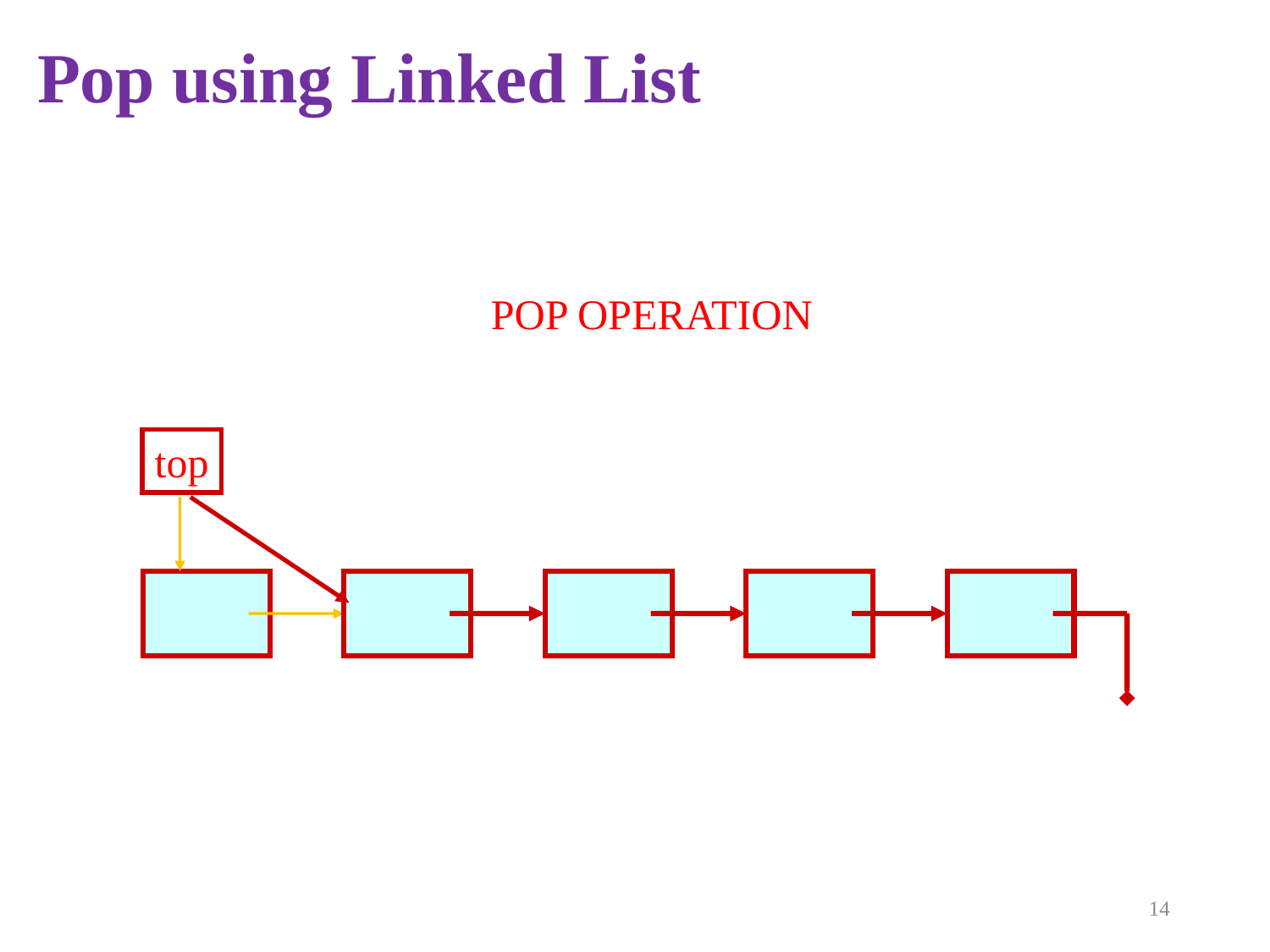

Pop using Linked List
POP OPERATION
top

14